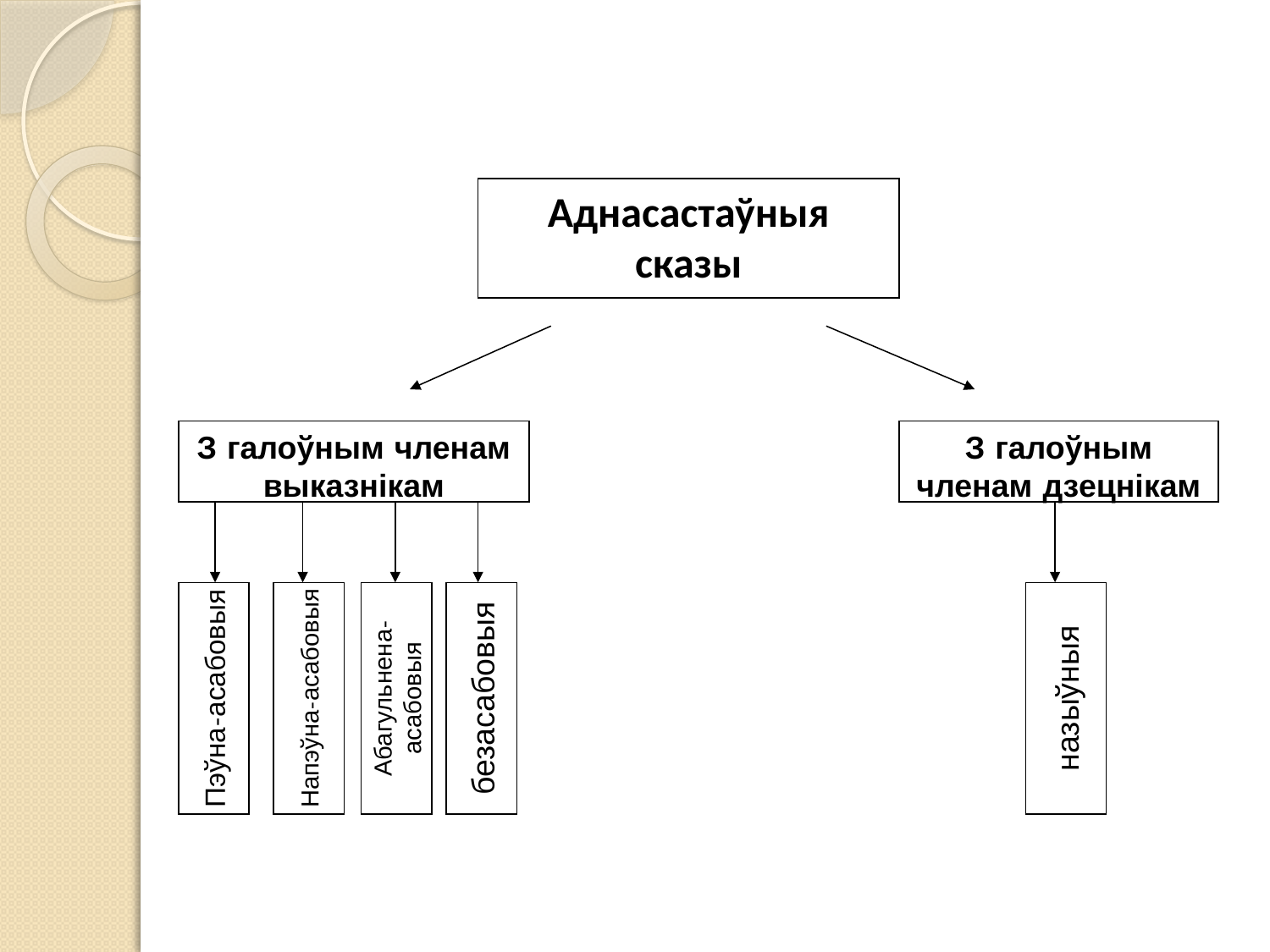

Аднасастаўныя сказы
З галоўным членам выказнікам
З галоўным членам дзецнікам
Пэўна-асабовыя
Напэўна-асабовыя
Абагульнена-асабовыя
безасабовыя
назыўныя